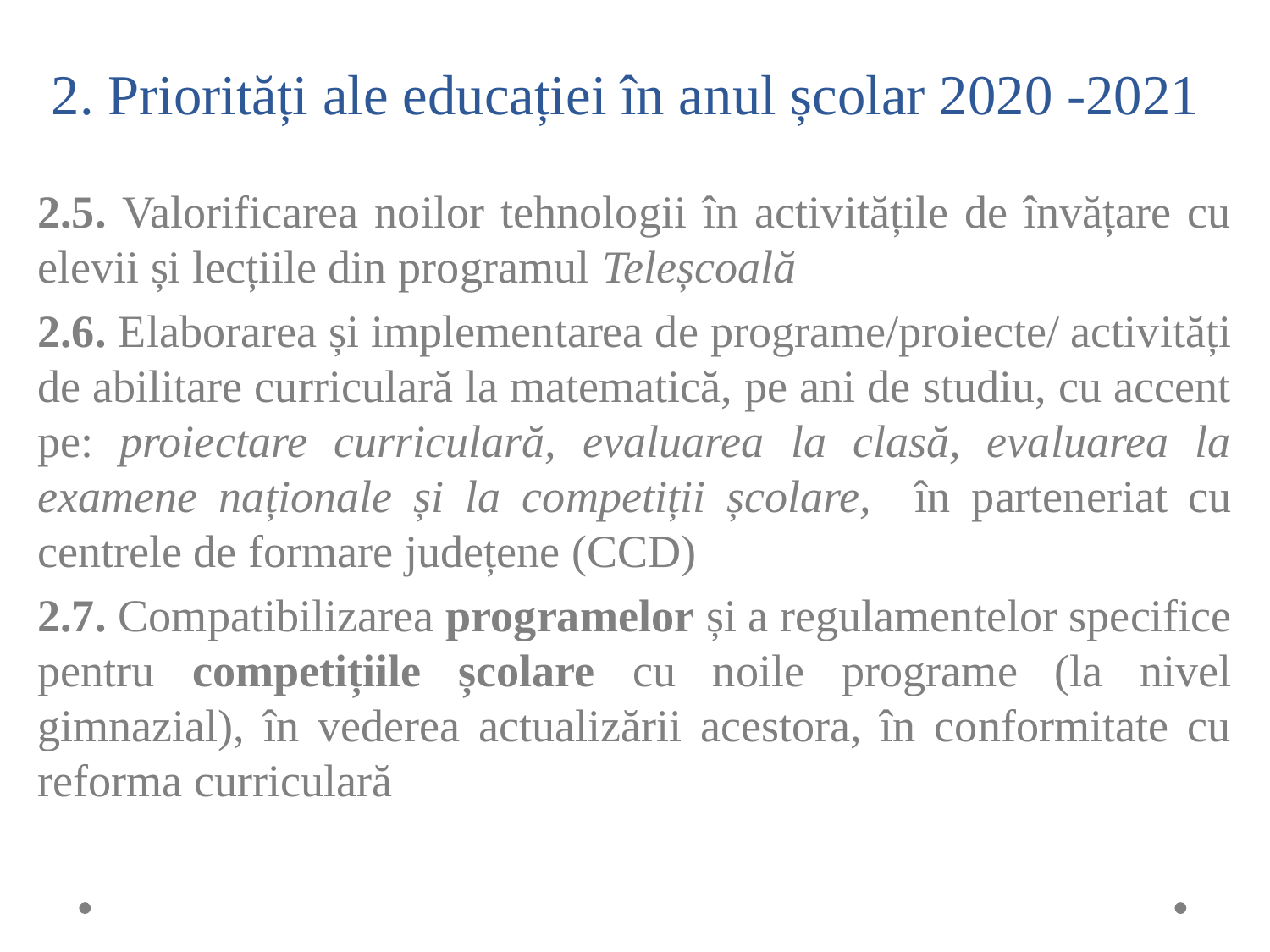

# 2. Priorități ale educației în anul școlar 2020 -2021
2.5. Valorificarea noilor tehnologii în activitățile de învățare cu elevii și lecțiile din programul Teleșcoală
2.6. Elaborarea și implementarea de programe/proiecte/ activități de abilitare curriculară la matematică, pe ani de studiu, cu accent pe: proiectare curriculară, evaluarea la clasă, evaluarea la examene naționale și la competiții școlare,  în parteneriat cu centrele de formare județene (CCD)
2.7. Compatibilizarea programelor și a regulamentelor specifice pentru competițiile școlare cu noile programe (la nivel gimnazial), în vederea actualizării acestora, în conformitate cu reforma curriculară